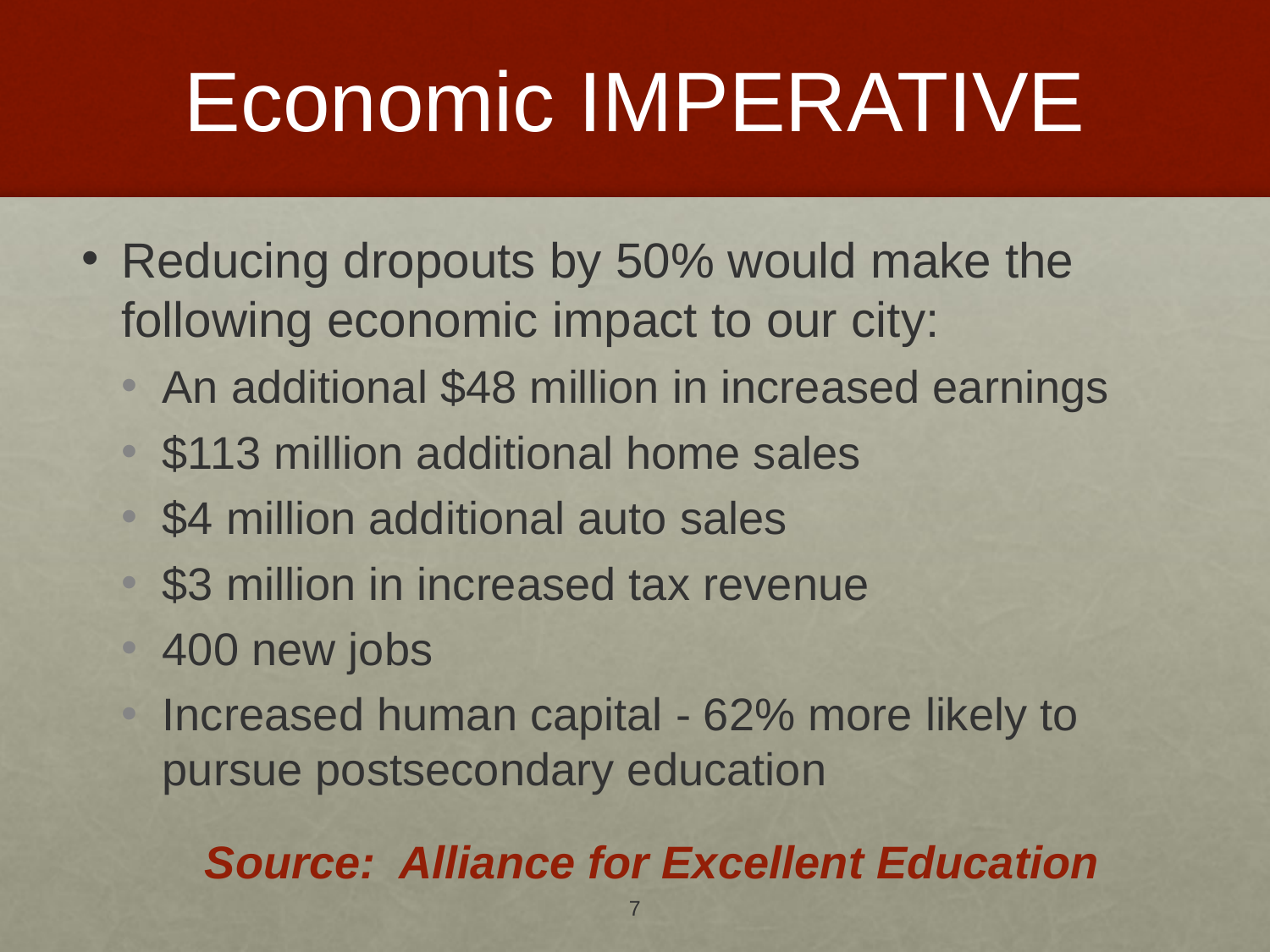

# Economic IMPERATIVE
Reducing dropouts by 50% would make the following economic impact to our city:
An additional $48 million in increased earnings
$113 million additional home sales
$4 million additional auto sales
$3 million in increased tax revenue
400 new jobs
Increased human capital - 62% more likely to pursue postsecondary education

Source:  Alliance for Excellent Education
7